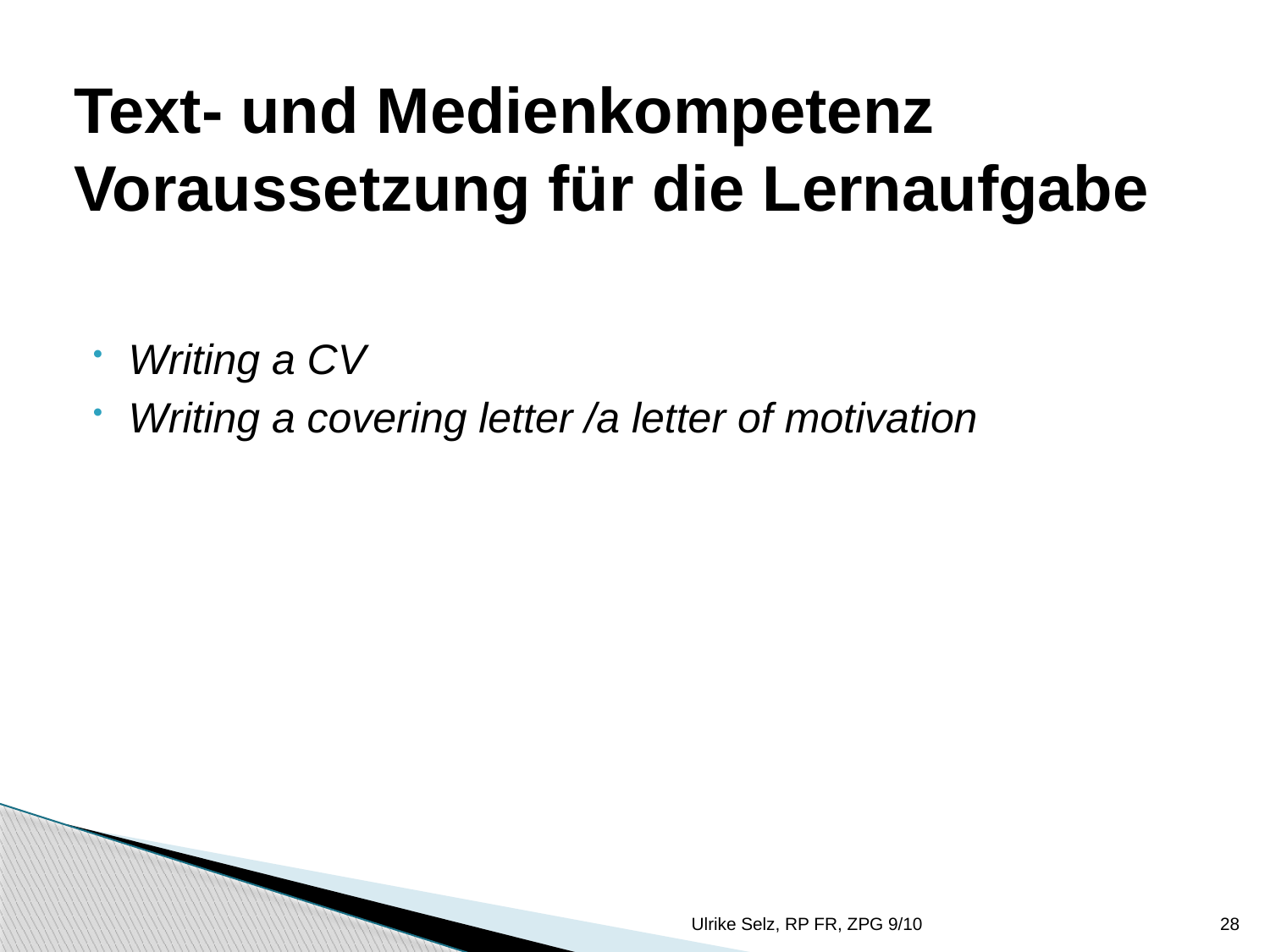

Text- und Medienkompetenz
Voraussetzung für die Lernaufgabe
Writing a CV
Writing a covering letter /a letter of motivation

Ulrike Selz, RP FR, ZPG 9/10
28